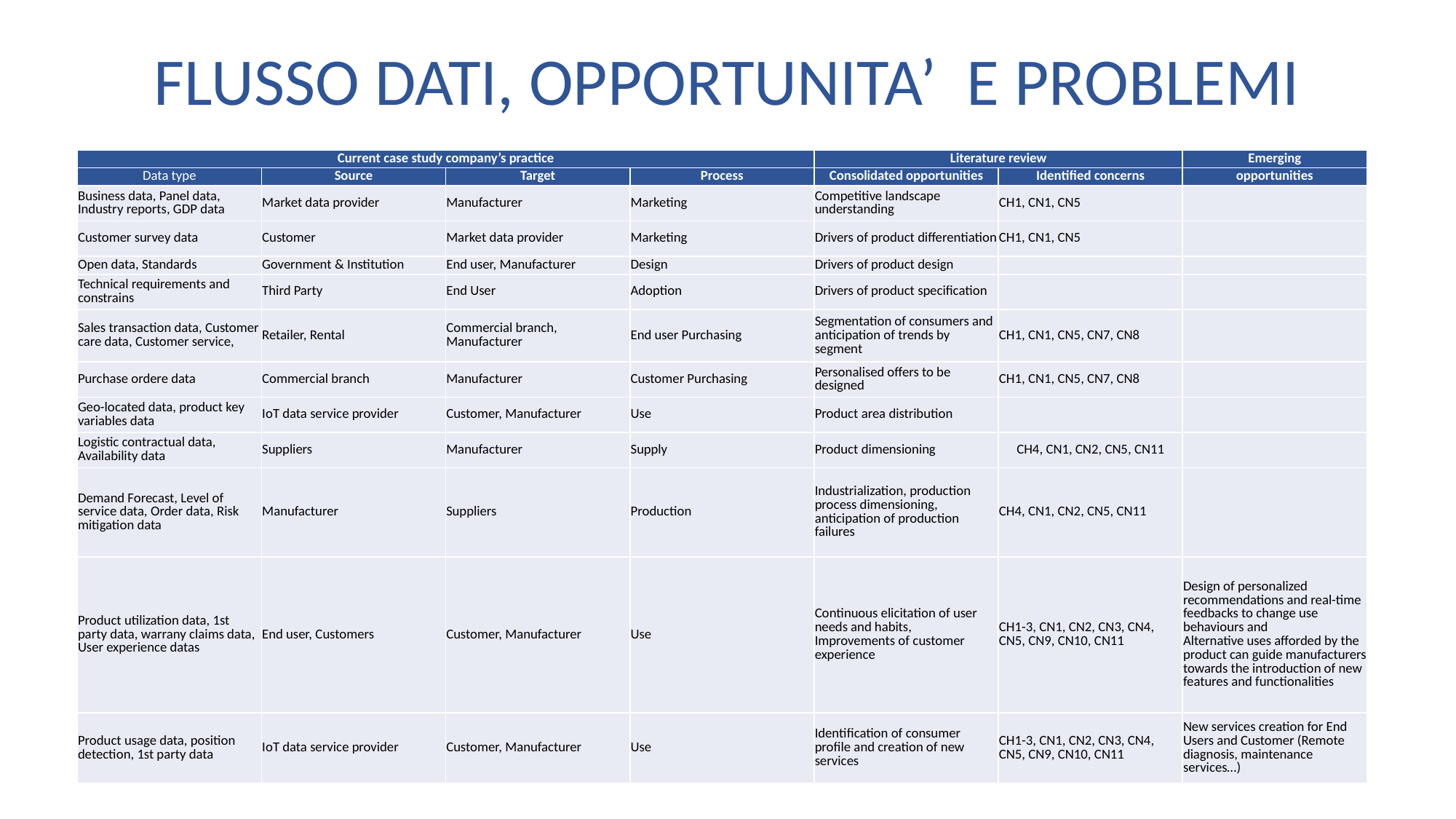

# FLUSSO DATI, OPPORTUNITA’  E PROBLEMI
| Current case study company’s practice |  |  |  | Literature review |  | Emerging |
| --- | --- | --- | --- | --- | --- | --- |
| Data type | Source | Target | Process | Consolidated opportunities | Identified concerns | opportunities |
| Business data, Panel data, Industry reports, GDP data | Market data provider | Manufacturer | Marketing | Competitive landscape understanding | CH1, CN1, CN5 |  |
| Customer survey data | Customer | Market data provider | Marketing | Drivers of product differentiation | CH1, CN1, CN5 |  |
| Open data, Standards | Government & Institution | End user, Manufacturer | Design | Drivers of product design |  |  |
| Technical requirements and constrains | Third Party | End User | Adoption | Drivers of product specification |  |  |
| Sales transaction data, Customer care data, Customer service, | Retailer, Rental | Commercial branch, Manufacturer | End user Purchasing | Segmentation of consumers and anticipation of trends by segment | CH1, CN1, CN5, CN7, CN8 |  |
| Purchase ordere data | Commercial branch | Manufacturer | Customer Purchasing | Personalised offers to be designed | CH1, CN1, CN5, CN7, CN8 |  |
| Geo-located data, product key variables data | IoT data service provider | Customer, Manufacturer | Use | Product area distribution |  |  |
| Logistic contractual data, Availability data | Suppliers | Manufacturer | Supply | Product dimensioning | CH4, CN1, CN2, CN5, CN11 |  |
| Demand Forecast, Level of service data, Order data, Risk mitigation data | Manufacturer | Suppliers | Production | Industrialization, production process dimensioning, anticipation of production failures | CH4, CN1, CN2, CN5, CN11 |  |
| Product utilization data, 1st party data, warrany claims data, User experience datas | End user, Customers | Customer, Manufacturer | Use | Continuous elicitation of user needs and habits, Improvements of customer experience | CH1-3, CN1, CN2, CN3, CN4, CN5, CN9, CN10, CN11 | Design of personalized recommendations and real-time feedbacks to change use behaviours and Alternative uses afforded by the product can guide manufacturers towards the introduction of new features and functionalities |
| Product usage data, position detection, 1st party data | IoT data service provider | Customer, Manufacturer | Use | Identification of consumer profile and creation of new services | CH1-3, CN1, CN2, CN3, CN4, CN5, CN9, CN10, CN11 | New services creation for End Users and Customer (Remote diagnosis, maintenance services…) |